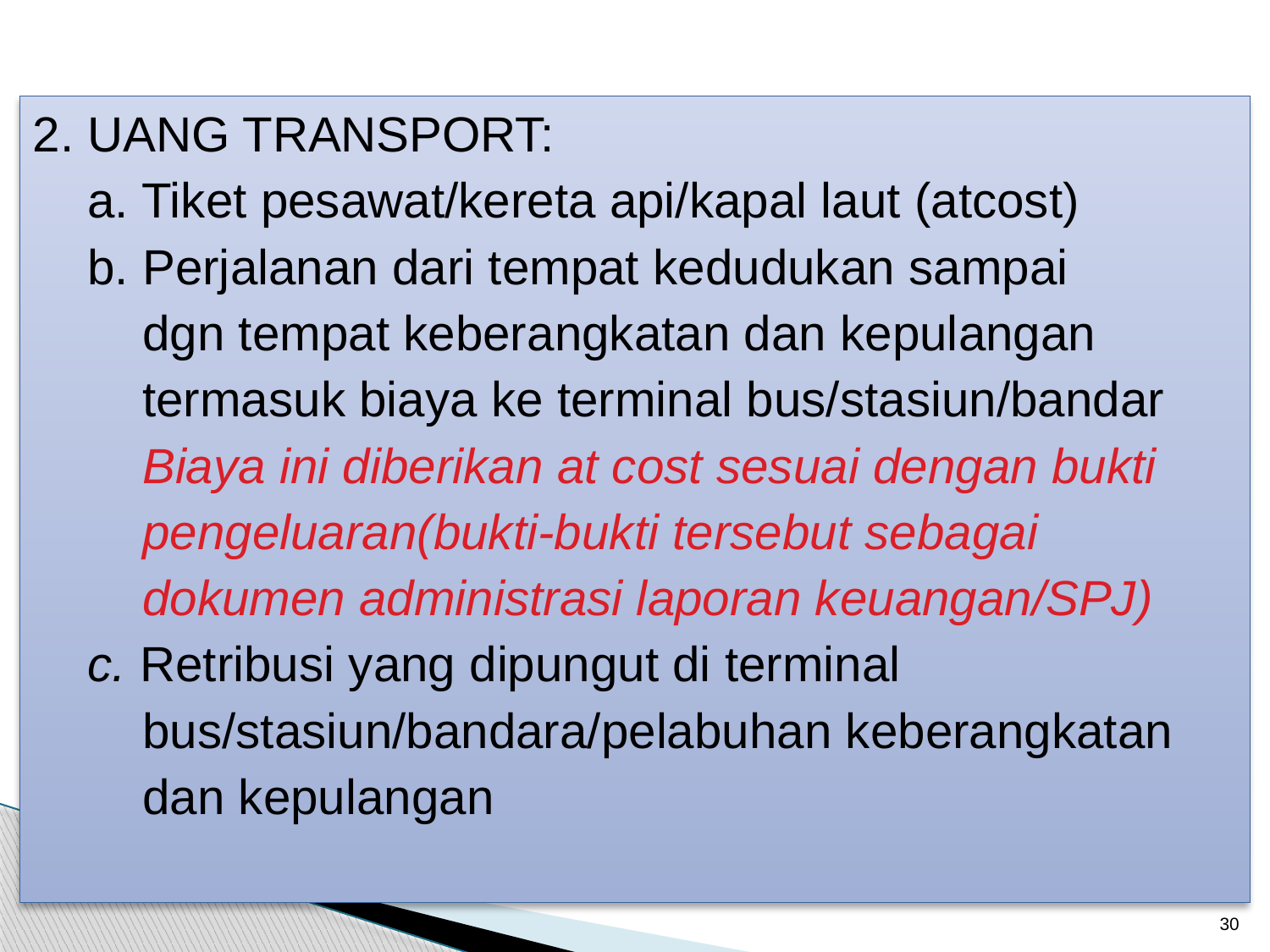

2. UANG TRANSPORT:
    a. Tiket pesawat/kereta api/kapal laut (atcost)
    b. Perjalanan dari tempat kedudukan sampai
        dgn tempat keberangkatan dan kepulangan
        termasuk biaya ke terminal bus/stasiun/bandar
        Biaya ini diberikan at cost sesuai dengan bukti
        pengeluaran(bukti-bukti tersebut sebagai
        dokumen administrasi laporan keuangan/SPJ)
    c. Retribusi yang dipungut di terminal
        bus/stasiun/bandara/pelabuhan keberangkatan
        dan kepulangan
30